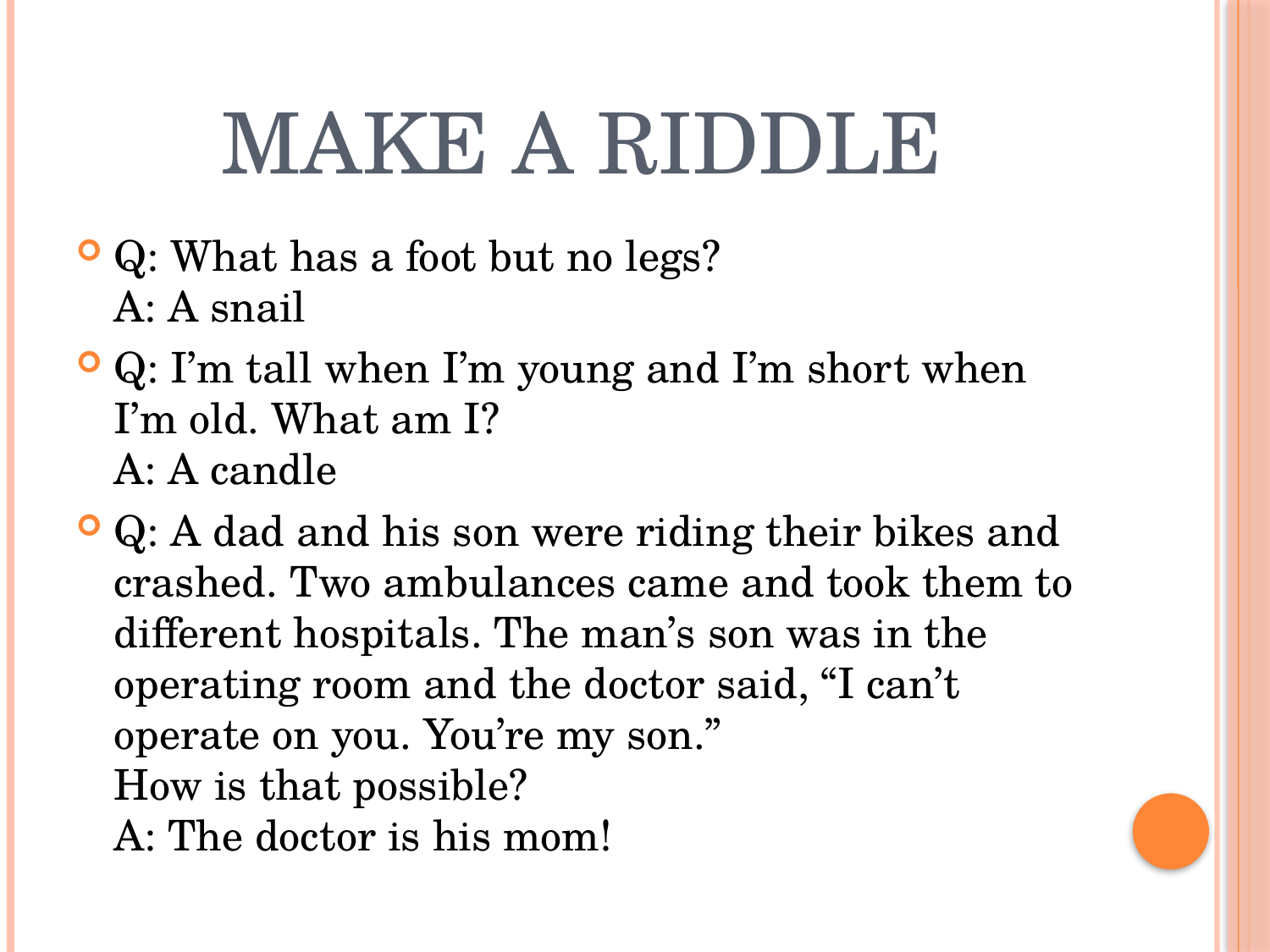

# Make a riddle
Q: What has a foot but no legs?
A: A snail
Q: I’m tall when I’m young and I’m short when I’m old. What am I?
A: A candle
Q: A dad and his son were riding their bikes and crashed. Two ambulances came and took them to different hospitals. The man’s son was in the operating room and the doctor said, “I can’t operate on you. You’re my son.”
How is that possible?
A: The doctor is his mom!